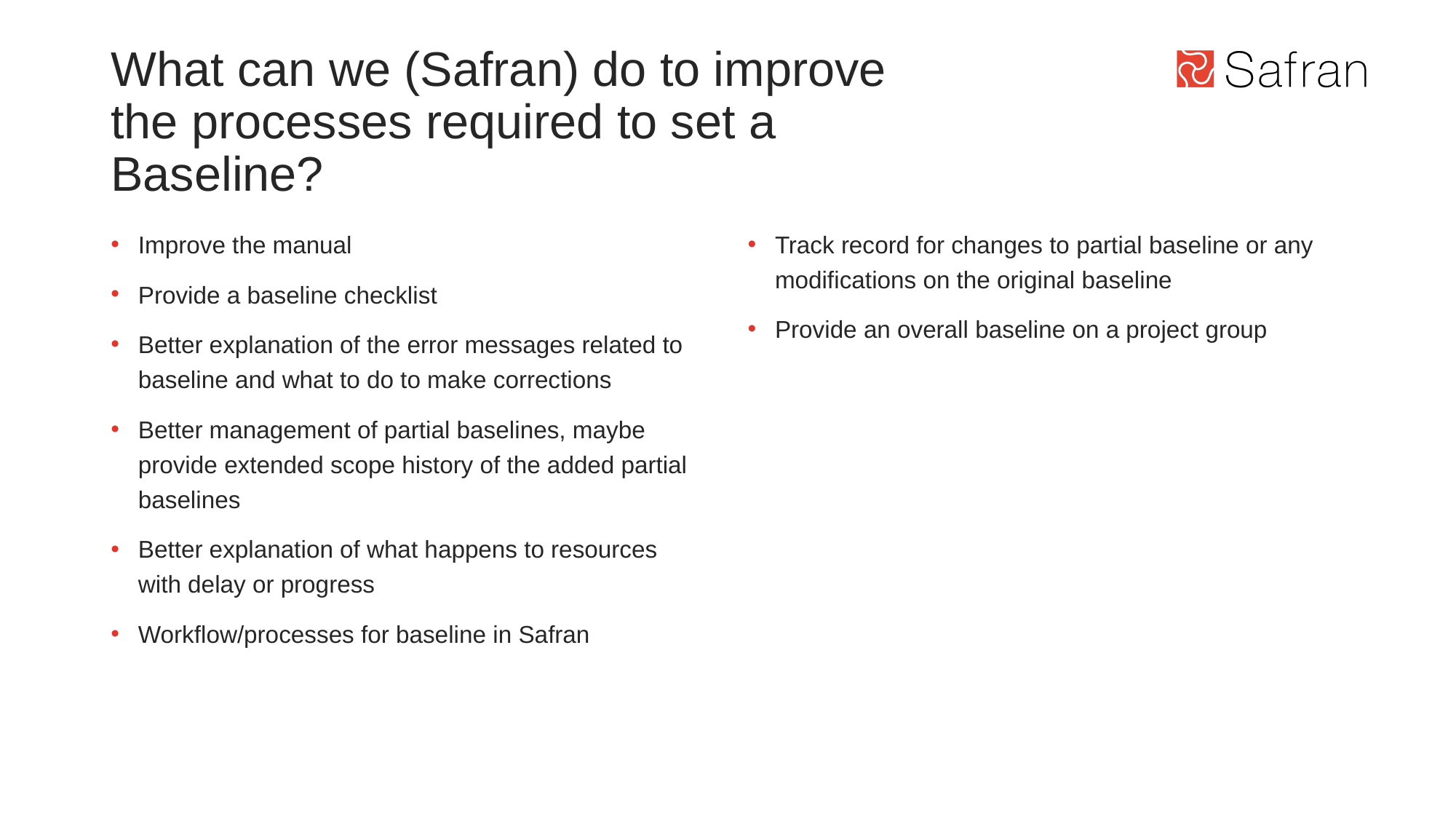

# What can we (Safran) do to improve the processes required to set a Baseline?
Improve the manual
Provide a baseline checklist
Better explanation of the error messages related to baseline and what to do to make corrections
Better management of partial baselines, maybe provide extended scope history of the added partial baselines
Better explanation of what happens to resources with delay or progress
Workflow/processes for baseline in Safran
Track record for changes to partial baseline or any modifications on the original baseline
Provide an overall baseline on a project group